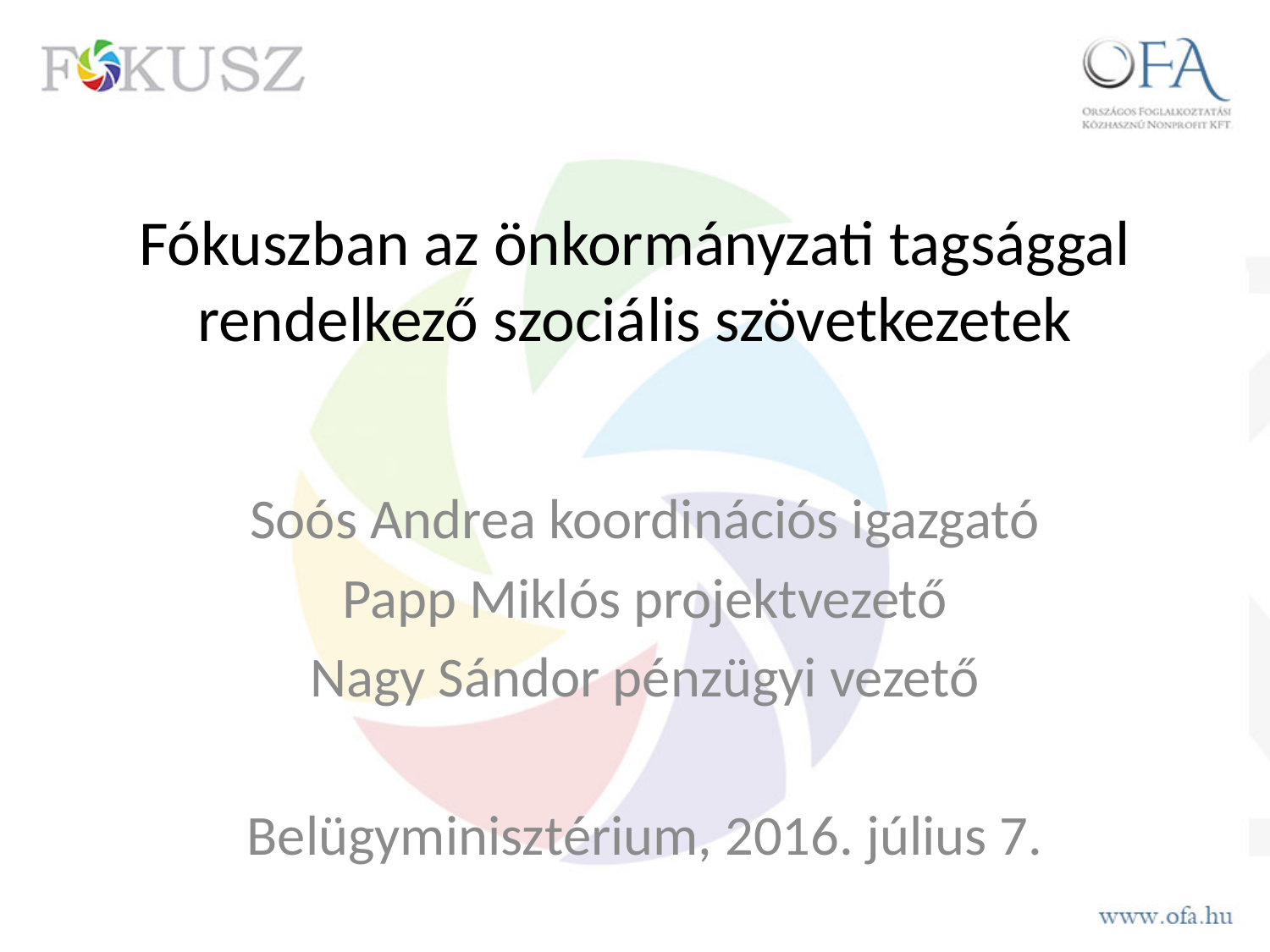

# Fókuszban az önkormányzati tagsággal rendelkező szociális szövetkezetek
Soós Andrea koordinációs igazgató
Papp Miklós projektvezető
Nagy Sándor pénzügyi vezető

Belügyminisztérium, 2016. július 7.